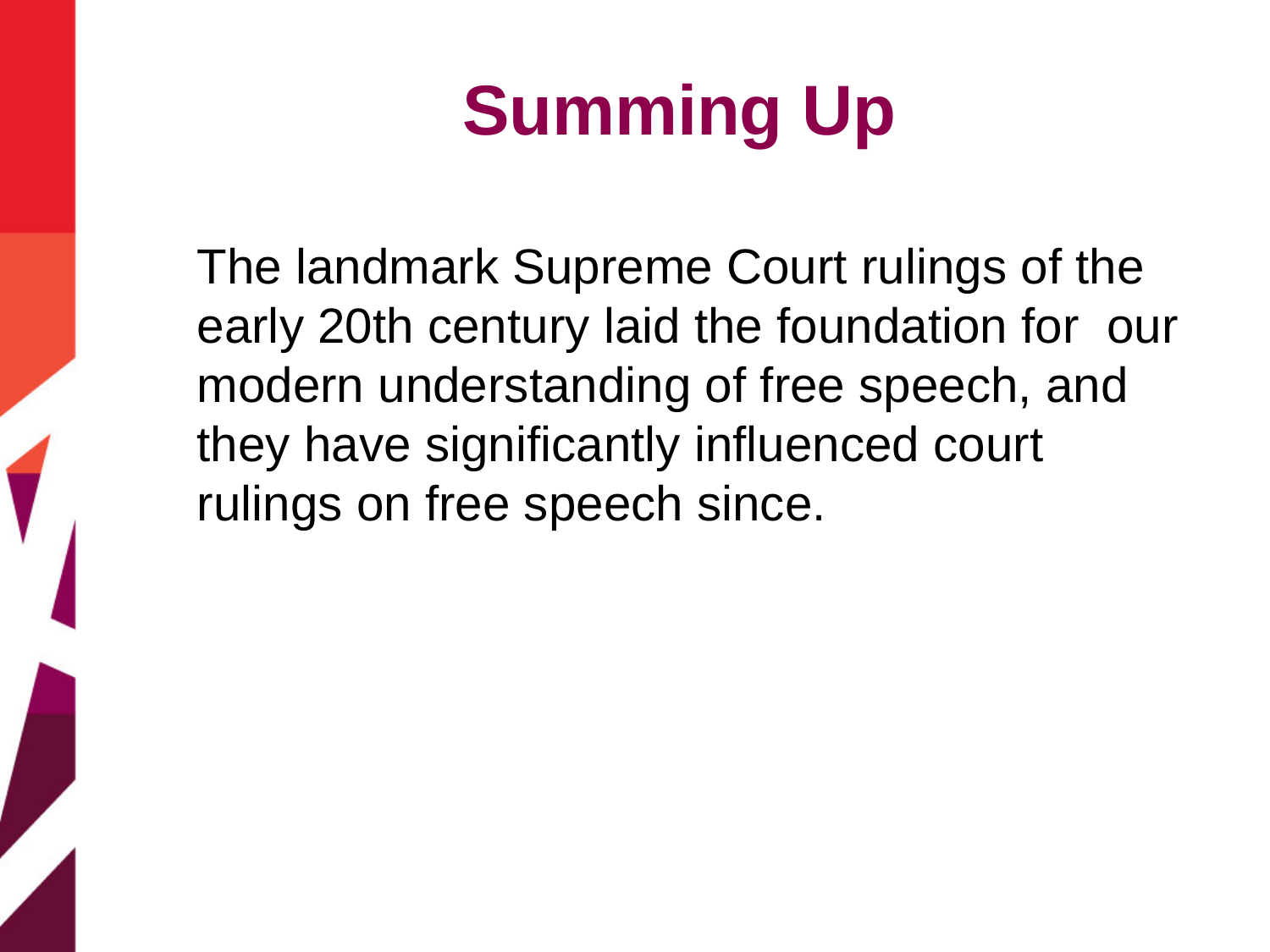

# Summing Up
The landmark Supreme Court rulings of the early 20th century laid the foundation for  our modern understanding of free speech, and they have significantly influenced court rulings on free speech since.